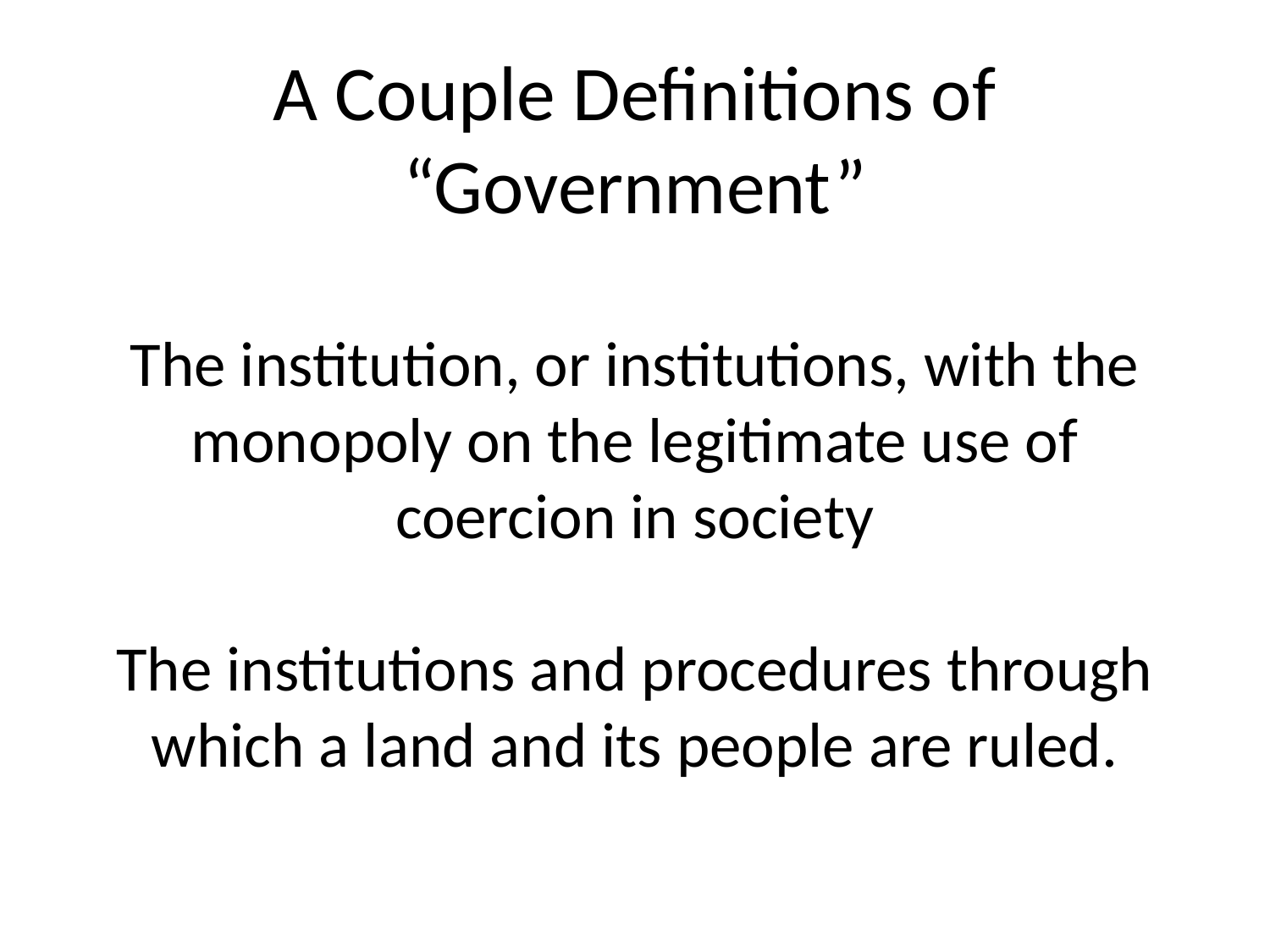

# A Couple Definitions of “Government” The institution, or institutions, with the monopoly on the legitimate use of coercion in society The institutions and procedures through which a land and its people are ruled.